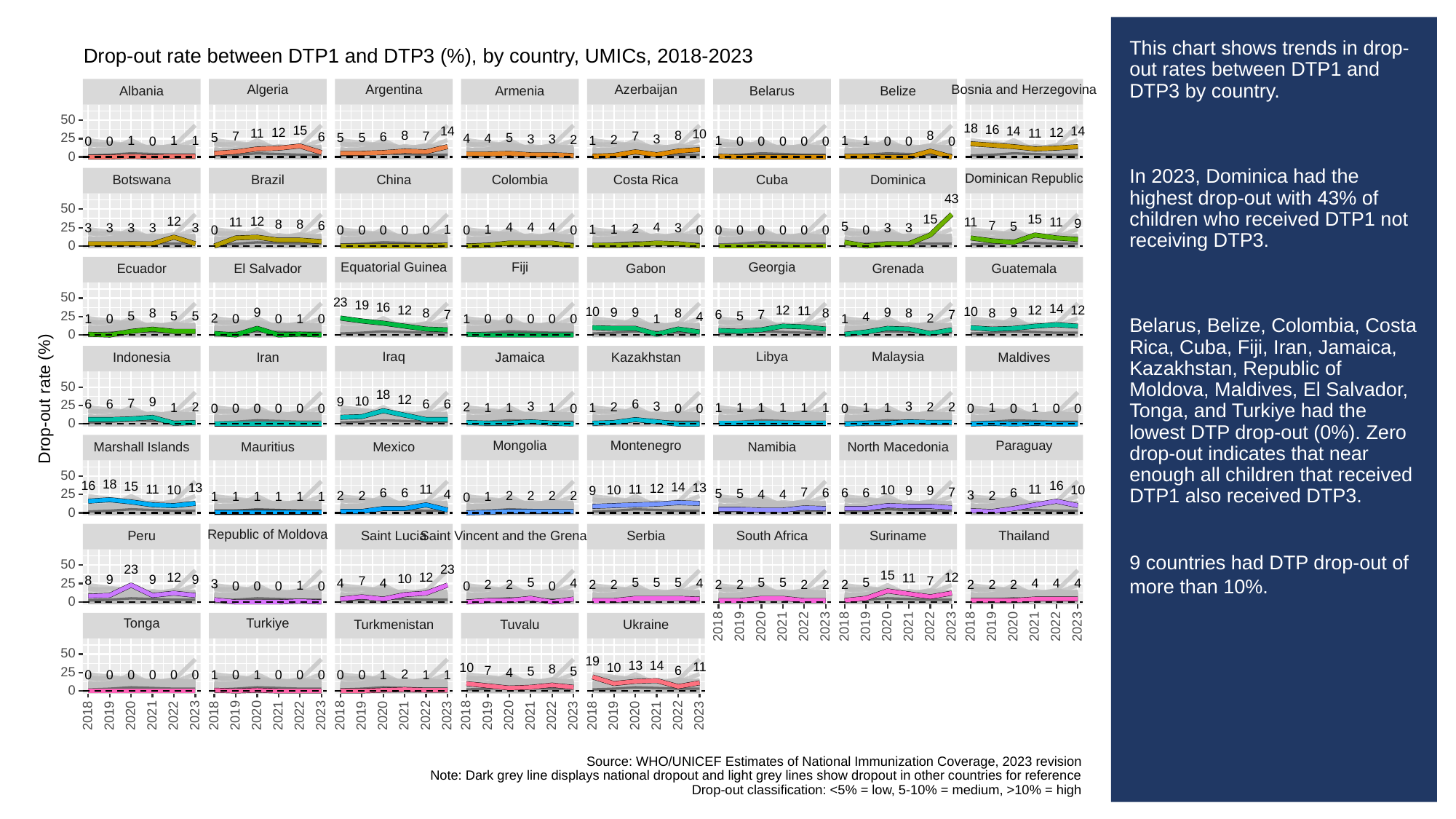

# This chart shows trends in drop-out rates between DTP1 and DTP3 by country.

In 2023, Dominica had the highest drop-out with 43% of children who received DTP1 not receiving DTP3.

Belarus, Belize, Colombia, Costa Rica, Cuba, Fiji, Iran, Jamaica, Kazakhstan, Republic of Moldova, Maldives, El Salvador, Tonga, and Turkiye had the lowest DTP drop-out (0%). Zero drop-out indicates that near enough all children that received DTP1 also received DTP3.

9 countries had DTP drop-out of more than 10%.

Drop-out rate between DTP1 and DTP3 (%), by country, UMICs, 2018-2023

Algeria
Argentina
Azerbaijan
Bosnia and Herzegovina
Albania
Armenia
Belarus
Belize

50

18

16
15
14
14
14
12
12
11
11

10
8
8
8
7
7
7
6
6
25
5
5
5
5
4
4
3
3
3
2
2
1
1
1
1
1
1
1
0
0
0
0
0
0
0
0
0
0
0

0

Dominican Republic
China
Colombia
Costa Rica
Cuba
Botswana
Brazil
Dominica

43

50

15
15
12
12
11
11
11

9
8
8
7
6
25
5
5
4
4
4
4
3
3
3
3
3
3
3
3
2
1
1
1
1
0
0
0
0
0
0
0
0
0
0
0
0
0
0
0
0

0

Georgia
Equatorial Guinea
Fiji
El Salvador
Gabon
Grenada
Guatemala
Ecuador

50

23
19

16
14
12
12
12
12
11

10
10
9
9
9
9
9
8
8
8
8
8
8
7
7
7
6
25
5
5
5
5
4
4
2
2
1
1
1
1
1
0
0
0
0
0
0
0
0
0

0

Libya
Malaysia
Iraq
Jamaica
Indonesia
Iran
Kazakhstan
Maldives

50

18
Drop-out rate (%)

12

10
9
9
7
6
6
6
6
6
25
3
3
3
2
2
2
2
2
1
1
1
1
1
1
1
1
1
1
1
1
1
1
1
0
0
0
0
0
0
0
0
0
0
0
0
0
0

0

Mongolia
Montenegro
Paraguay
Marshall Islands
Mauritius
Mexico
Namibia
North Macedonia

50

18

16
16
15
14
13
13
12
11
11
11
11

10
10
10
10
9
9
9
7
7
6
6
6
6
6
6
25
5
5
4
4
4
3
2
2
2
2
2
2
2
1
1
1
1
1
1
1
0

0

Republic of Moldova
Saint Lucia
Saint Vincent and the Grenadines
Serbia
South Africa
Suriname
Peru
Thailand

50

23
23

15
12
12
12
11

10
9
9
9
8
7
7
25
5
5
5
5
5
5
5
4
4
4
4
4
4
4
3
2
2
2
2
2
2
2
2
2
2
2
2
1
0
0
0
0
0
0

0

Tonga
Turkiye
Ukraine
Turkmenistan
Tuvalu
2023
2023
2023
2018
2019
2020
2021
2022
2018
2019
2020
2021
2022
2018
2019
2020
2021
2022

50

19

14
13
11

10
10
8
7
6
25
5
5
4
2
1
1
1
1
1
0
0
0
0
0
0
0
0
0
0
0
0

0

2023
2023
2023
2023
2023
2018
2019
2020
2021
2022
2018
2019
2020
2021
2022
2018
2019
2020
2021
2022
2018
2019
2020
2021
2022
2018
2019
2020
2021
2022
Source: WHO/UNICEF Estimates of National Immunization Coverage, 2023 revision
Note: Dark grey line displays national dropout and light grey lines show dropout in other countries for reference
Drop-out classification: <5% = low, 5-10% = medium, >10% = high